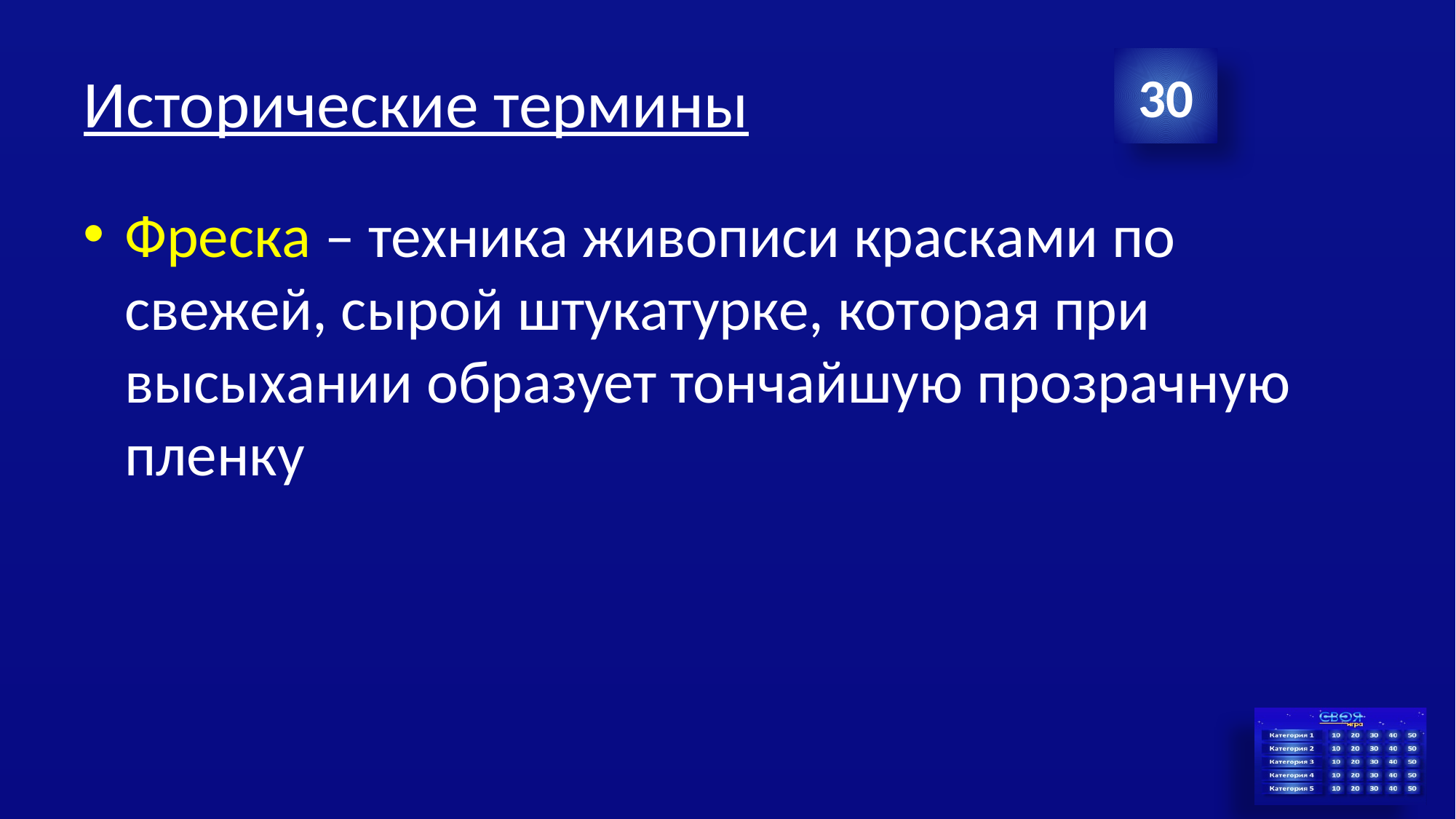

# Исторические термины
30
Фреска – техника живописи красками по свежей, сырой штукатурке, которая при высыхании образует тончайшую прозрачную пленку